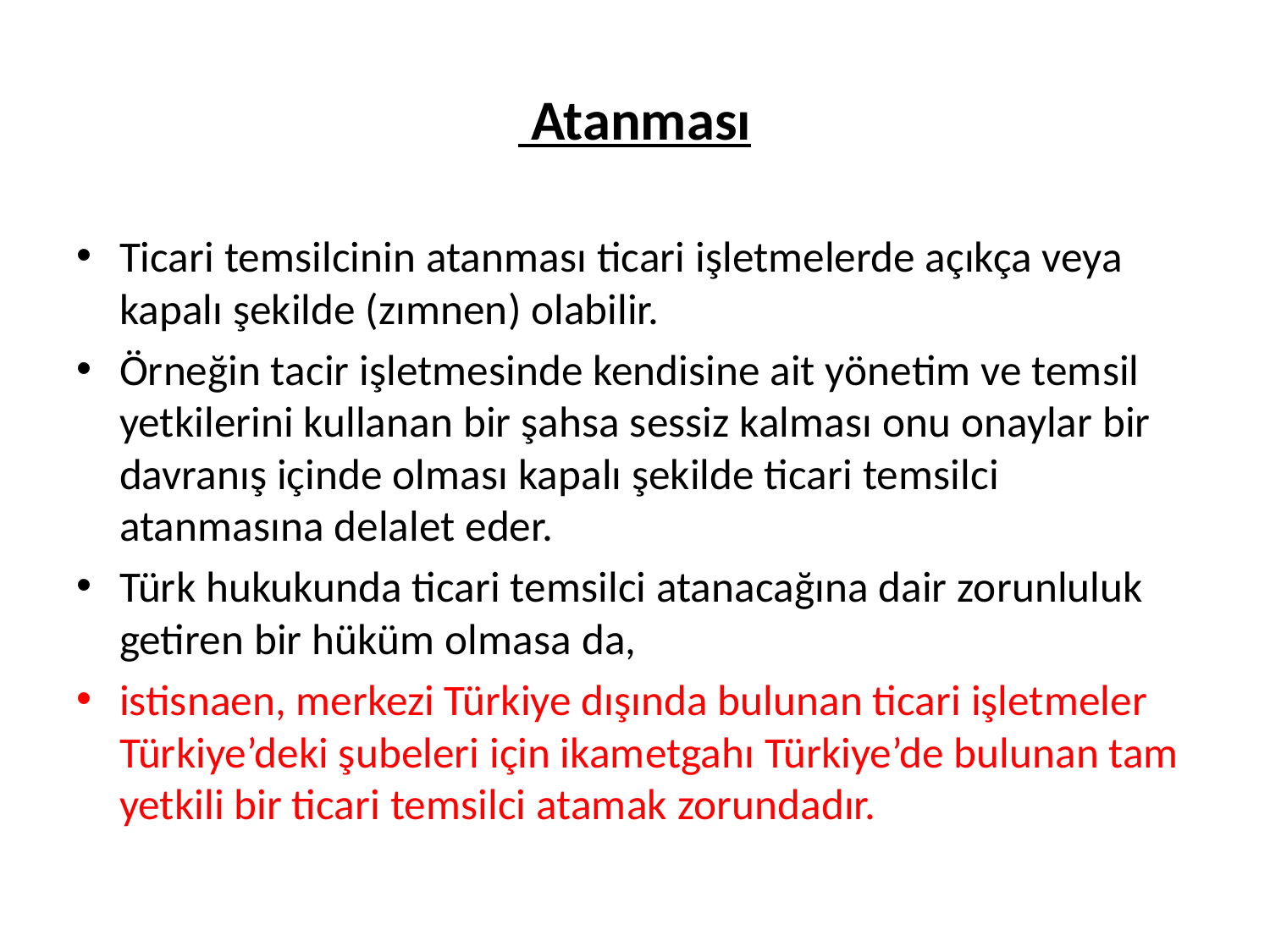

# Atanması
Ticari temsilcinin atanması ticari işletmelerde açıkça veya kapalı şekilde (zımnen) olabilir.
Örneğin tacir işletmesinde kendisine ait yönetim ve temsil yetkilerini kullanan bir şahsa sessiz kalması onu onaylar bir davranış içinde olması kapalı şekilde ticari temsilci atanmasına delalet eder.
Türk hukukunda ticari temsilci atanacağına dair zorunluluk getiren bir hüküm olmasa da,
istisnaen, merkezi Türkiye dışında bulunan ticari işletmeler Türkiye’deki şubeleri için ikametgahı Türkiye’de bulunan tam yetkili bir ticari temsilci atamak zorundadır.